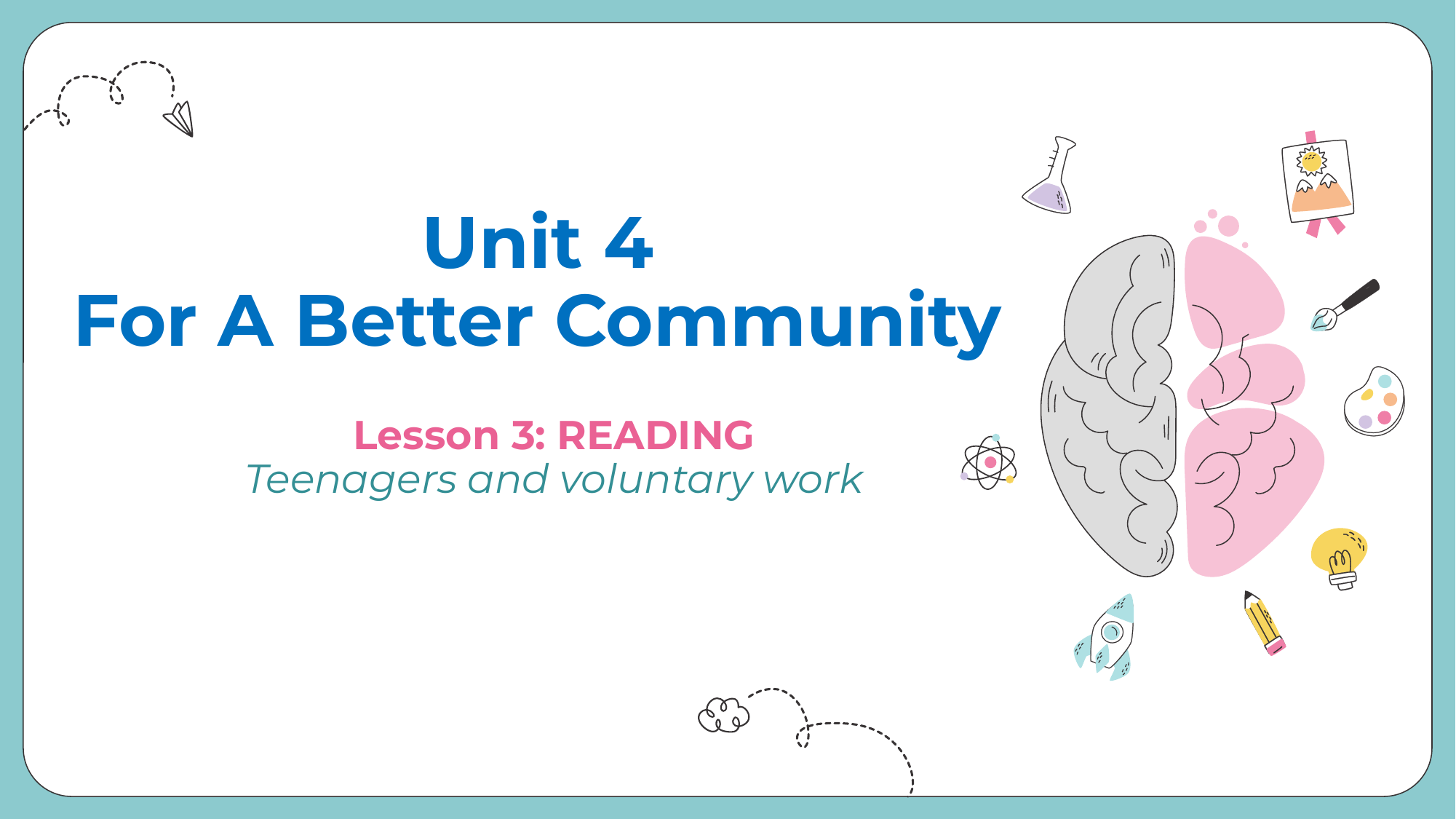

# Unit 4 For A Better Community

Lesson 3: READING
Teenagers and voluntary work